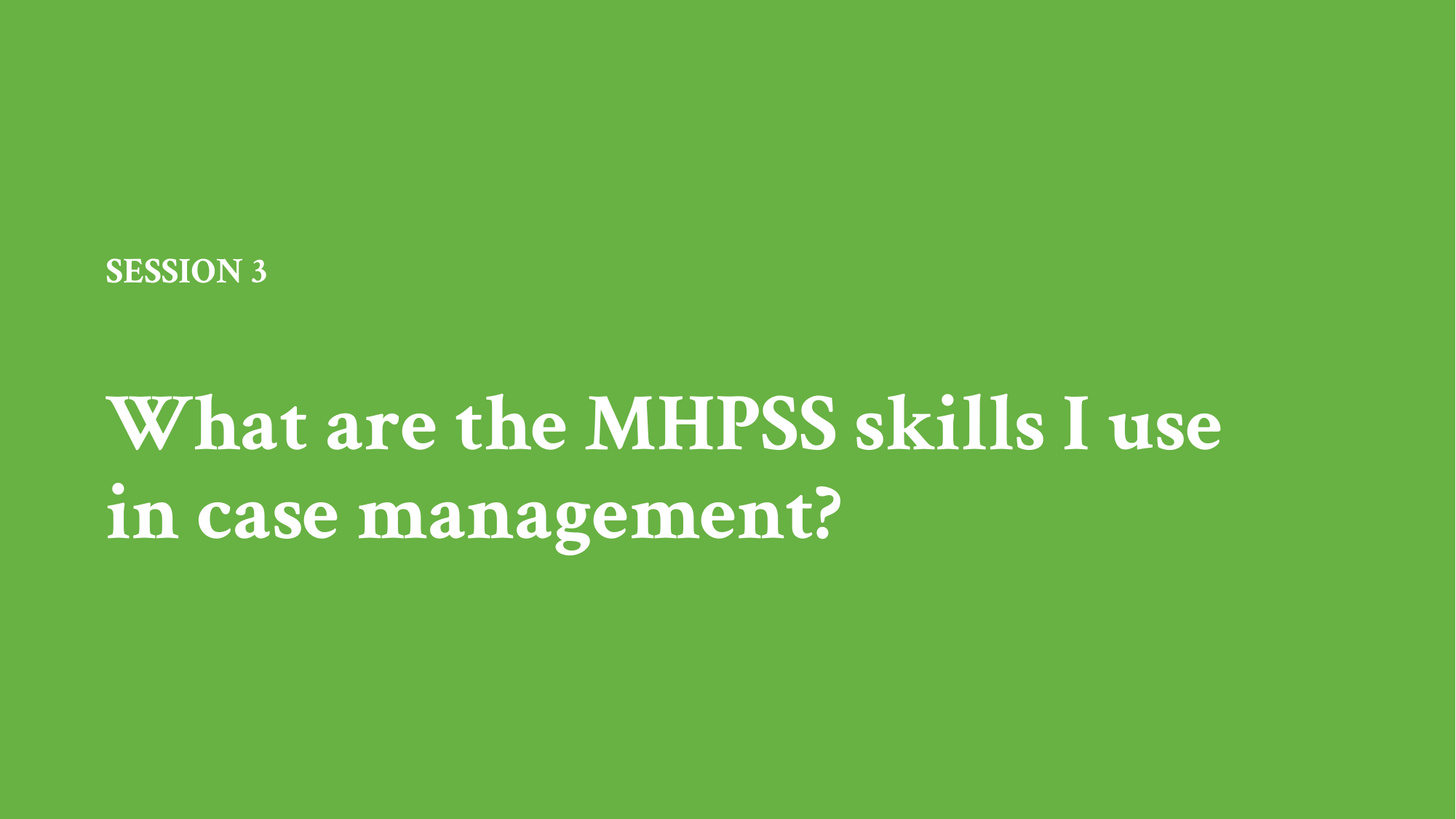

# SESSION 3 What are the MHPSS skills I use in case management?